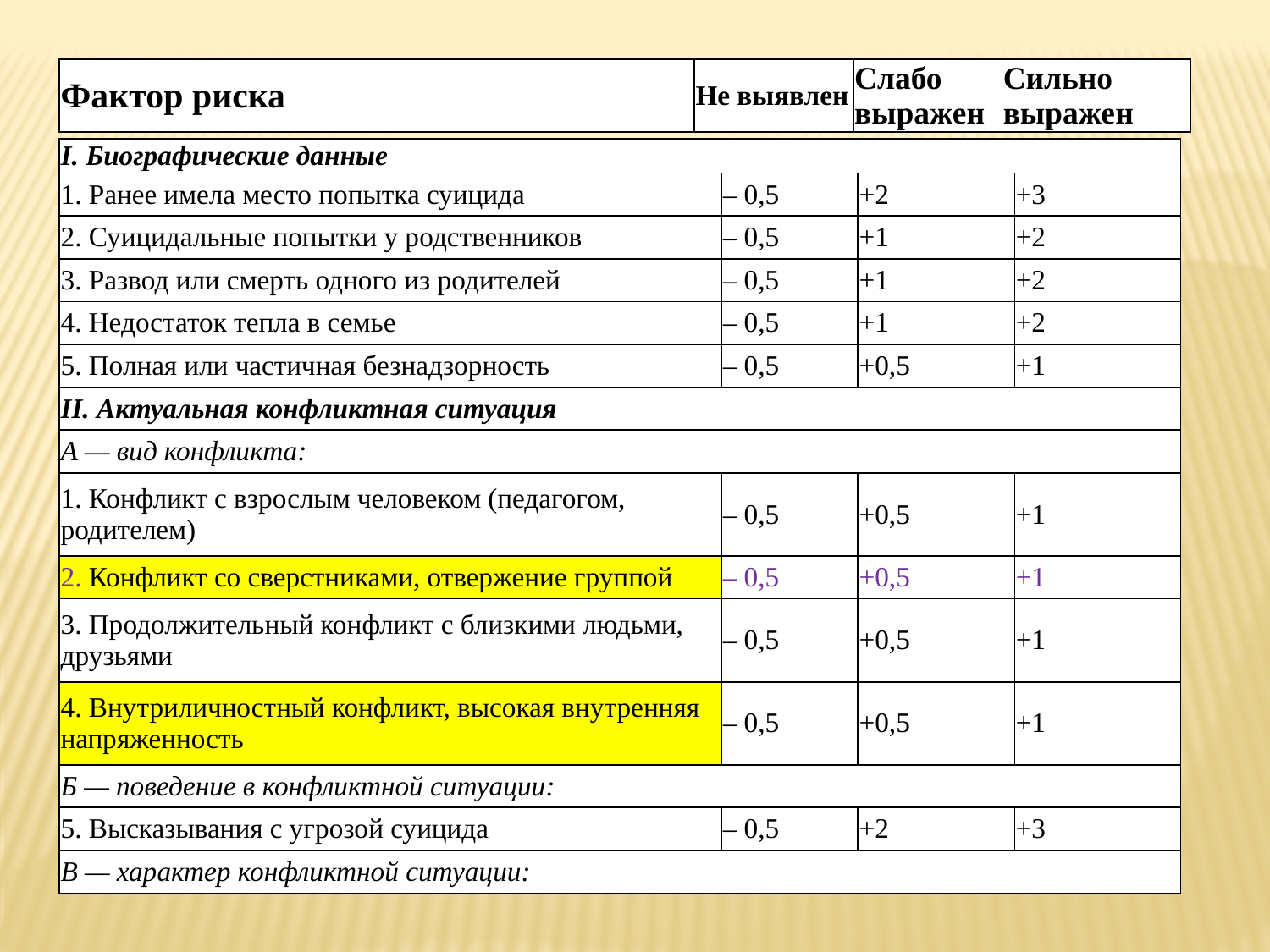

| Фактор риска | Не выявлен | Слабо выражен | Сильно выражен |
| --- | --- | --- | --- |
| I. Биографические данные |  |  |  |
| --- | --- | --- | --- |
| 1. Ранее имела место попытка суицида | – 0,5 | +2 | +3 |
| 2. Суицидальные попытки у родственников | – 0,5 | +1 | +2 |
| 3. Развод или смерть одного из родителей | – 0,5 | +1 | +2 |
| 4. Недостаток тепла в семье | – 0,5 | +1 | +2 |
| 5. Полная или частичная безнадзорность | – 0,5 | +0,5 | +1 |
| II. Актуальная конфликтная ситуация |  |  |  |
| А — вид конфликта: |  |  |  |
| 1. Конфликт с взрослым человеком (педагогом, родителем) | – 0,5 | +0,5 | +1 |
| 2. Конфликт со сверстниками, отвержение группой | – 0,5 | +0,5 | +1 |
| 3. Продолжительный конфликт с близкими людьми, друзьями | – 0,5 | +0,5 | +1 |
| 4. Внутриличностный конфликт, высокая внутренняя напряженность | – 0,5 | +0,5 | +1 |
| Б — поведение в конфликтной ситуации: |  |  |  |
| 5. Высказывания с угрозой суицида | – 0,5 | +2 | +3 |
| В — характер конфликтной ситуации: |  |  |  |